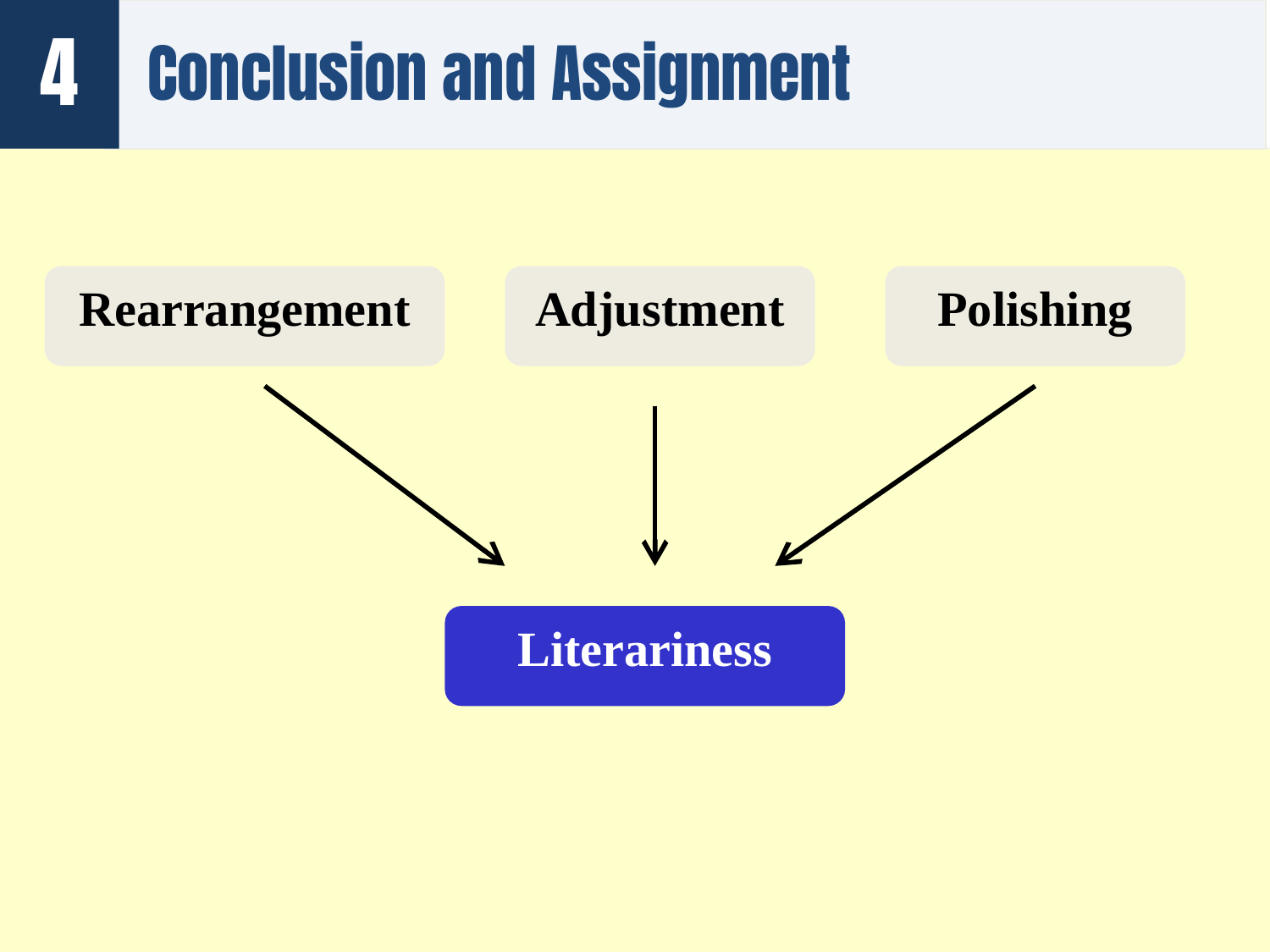

4

# Conclusion and Assignment

Adjustment
Polishing
Rearrangement
Literariness